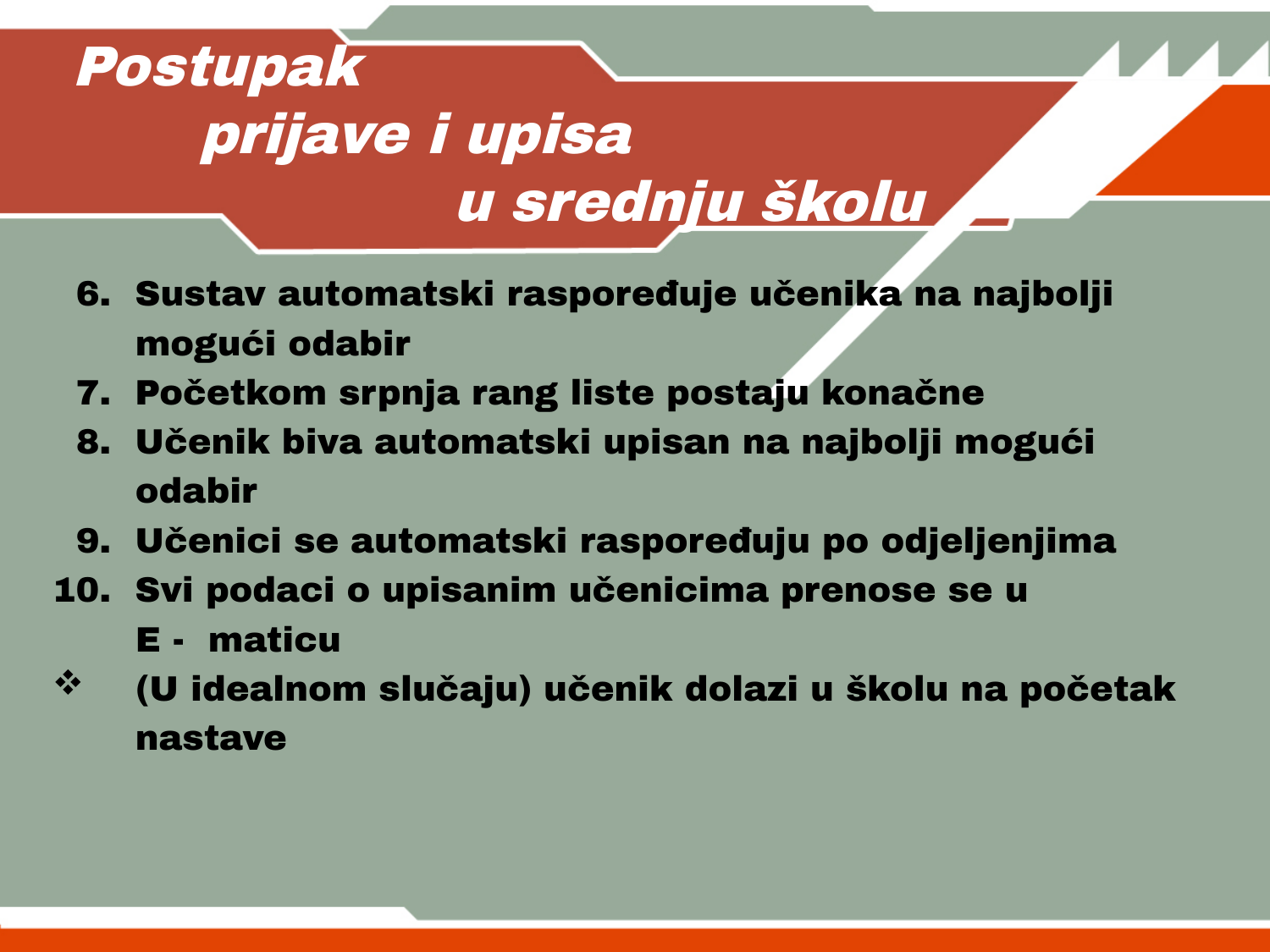

# Postupak prijave i upisa u srednju školu
  6.  Sustav automatski raspoređuje učenika na najbolji
       mogući odabir
  7.  Početkom srpnja rang liste postaju konačne
  8.  Učenik biva automatski upisan na najbolji mogući
       odabir
  9.  Učenici se automatski raspoređuju po odjeljenjima
10.  Svi podaci o upisanim učenicima prenose se u
       E -  maticu
   (U idealnom slučaju) učenik dolazi u školu na početak
       nastave